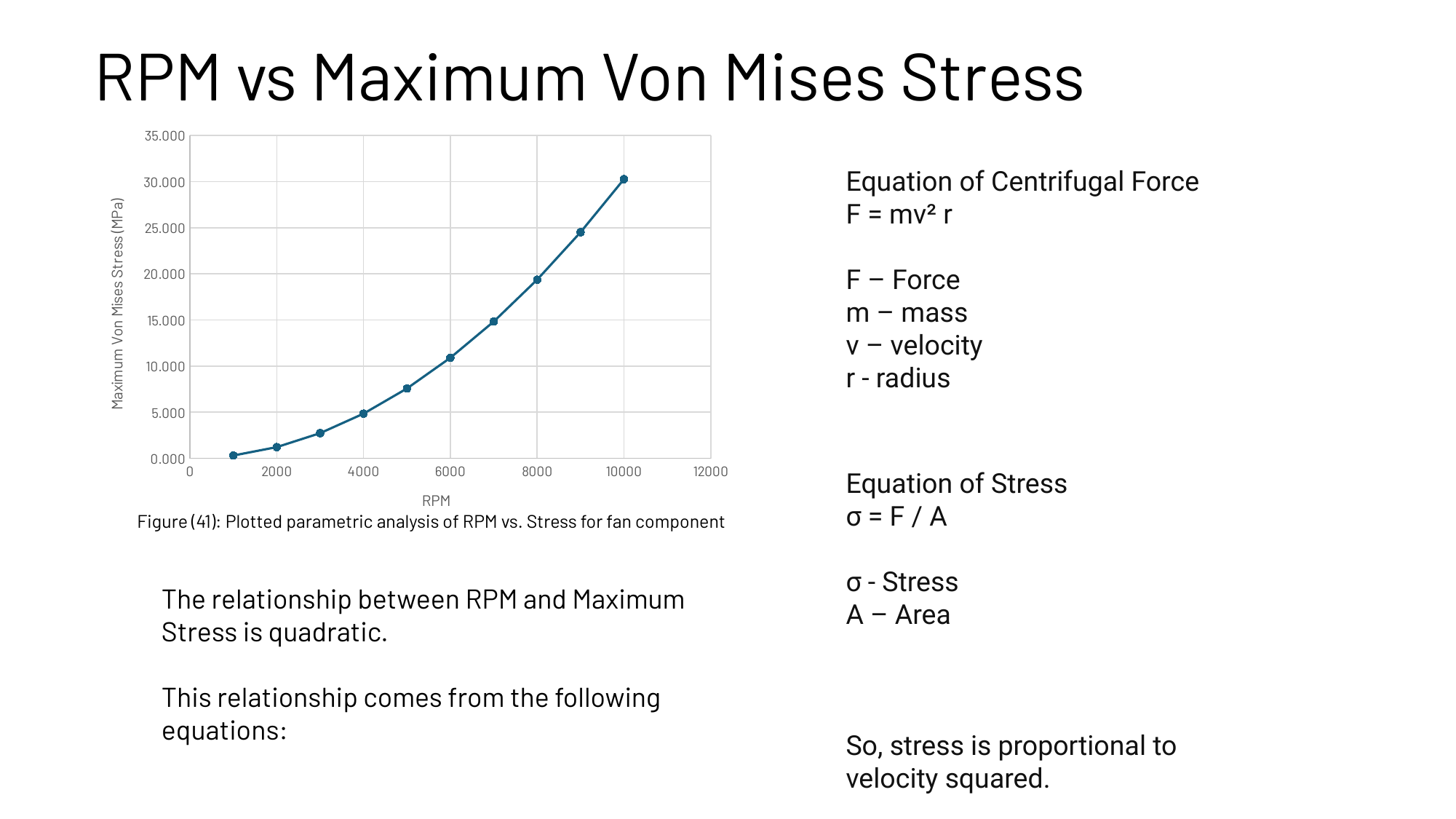

# RPM vs Maximum Von Mises Stress

### Chart

| Category |  |
|---|---|
Equation of Centrifugal Force
F = mv² r

F – Force
m – mass
v – velocity
r - radius
Equation of Stress
σ = F / A

σ - Stress
A – Area

So, stress is proportional to velocity squared.
Figure (41): Plotted parametric analysis of RPM vs. Stress for fan component
The relationship between RPM and Maximum Stress is quadratic.

This relationship comes from the following equations: